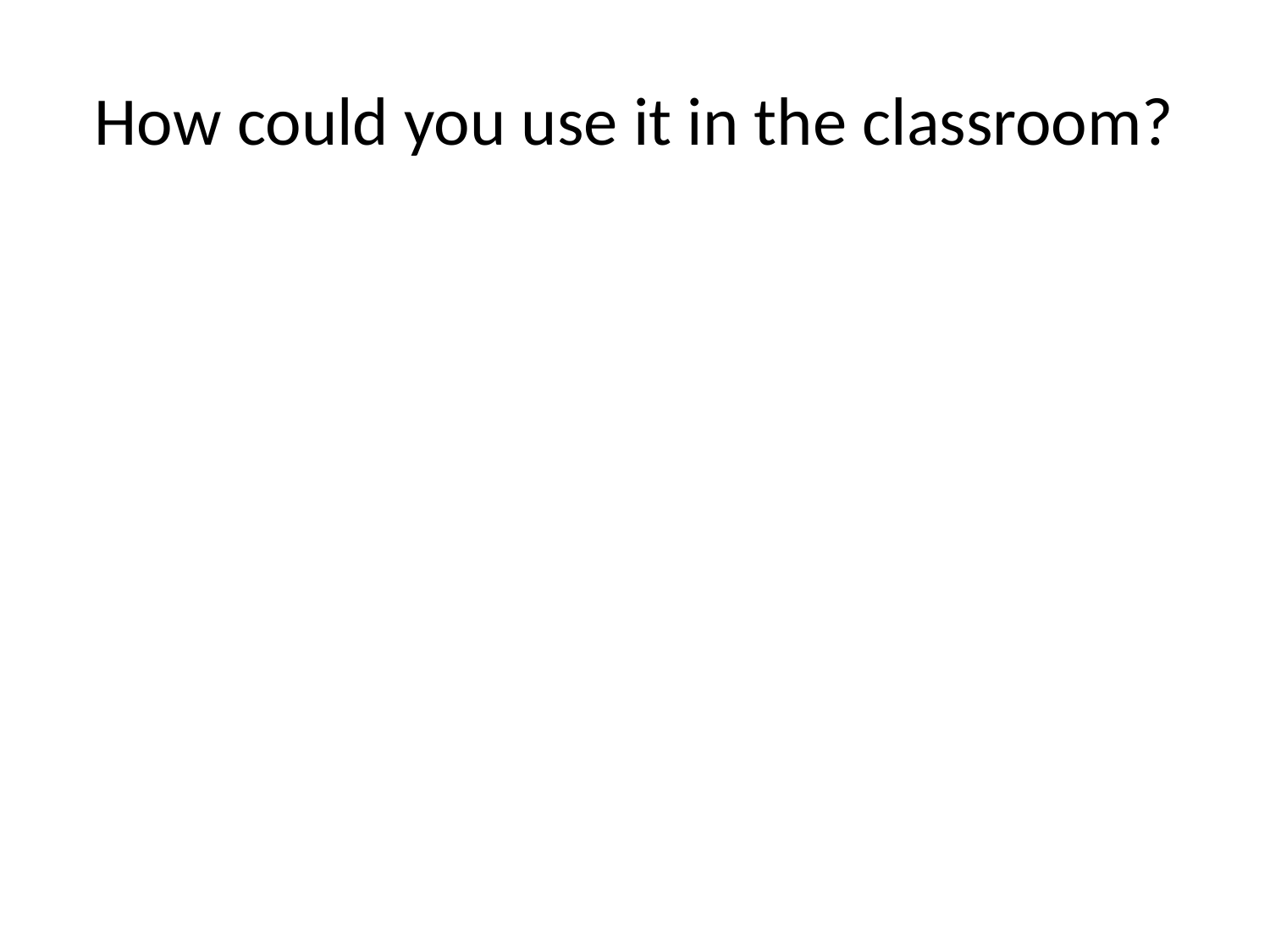

# How could you use it in the classroom?